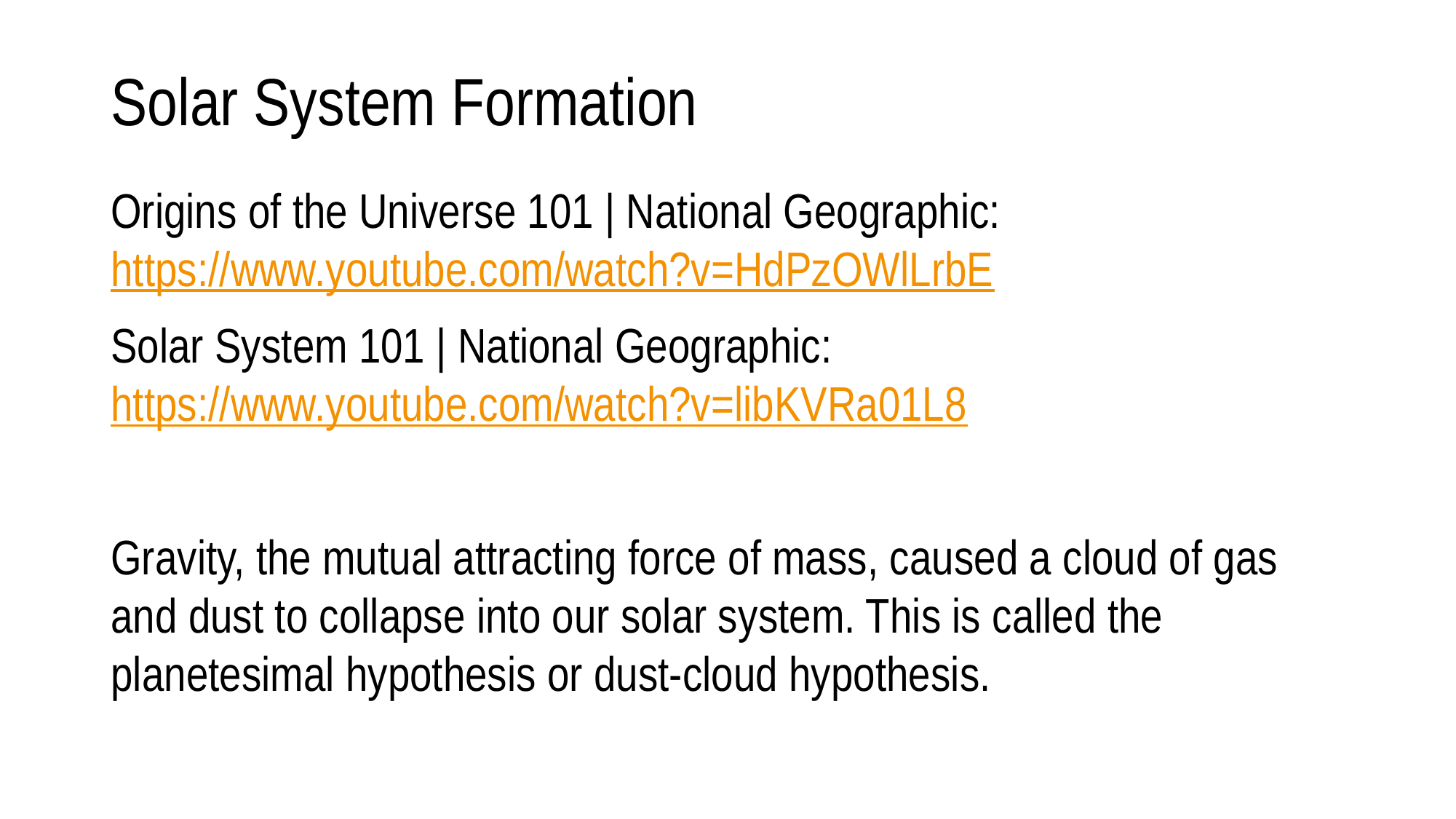

# Solar System Formation
Origins of the Universe 101 | National Geographic: https://www.youtube.com/watch?v=HdPzOWlLrbE
Solar System 101 | National Geographic: https://www.youtube.com/watch?v=libKVRa01L8

Gravity, the mutual attracting force of mass, caused a cloud of gas and dust to collapse into our solar system. This is called the planetesimal hypothesis or dust-cloud hypothesis.